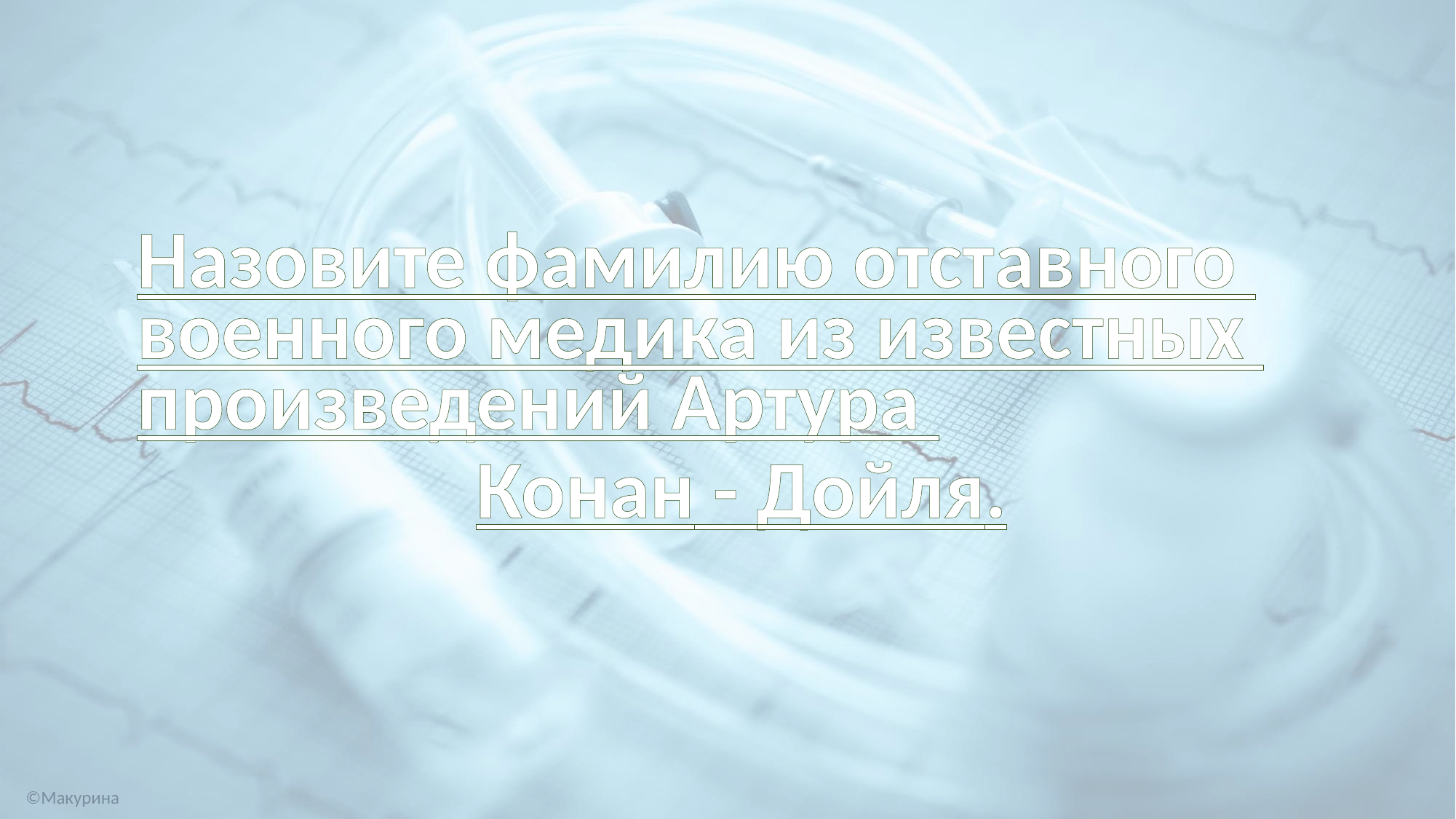

Назовите фамилию отставного военного медика из известных произведений Артура Конан - Дойля.